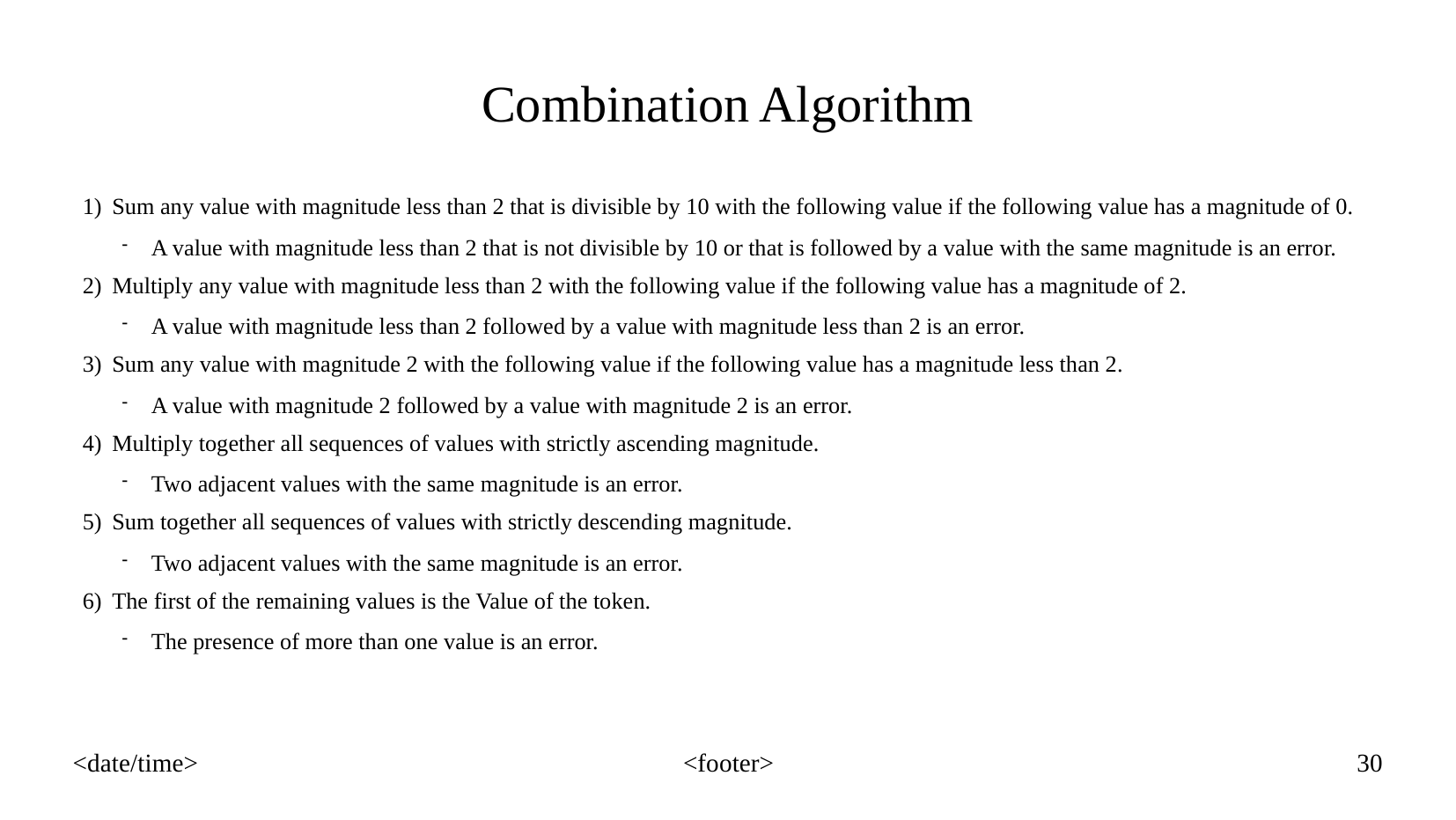

Combination Algorithm
Sum any value with magnitude less than 2 that is divisible by 10 with the following value if the following value has a magnitude of 0.
A value with magnitude less than 2 that is not divisible by 10 or that is followed by a value with the same magnitude is an error.
Multiply any value with magnitude less than 2 with the following value if the following value has a magnitude of 2.
A value with magnitude less than 2 followed by a value with magnitude less than 2 is an error.
Sum any value with magnitude 2 with the following value if the following value has a magnitude less than 2.
A value with magnitude 2 followed by a value with magnitude 2 is an error.
Multiply together all sequences of values with strictly ascending magnitude.
Two adjacent values with the same magnitude is an error.
Sum together all sequences of values with strictly descending magnitude.
Two adjacent values with the same magnitude is an error.
The first of the remaining values is the Value of the token.
The presence of more than one value is an error.